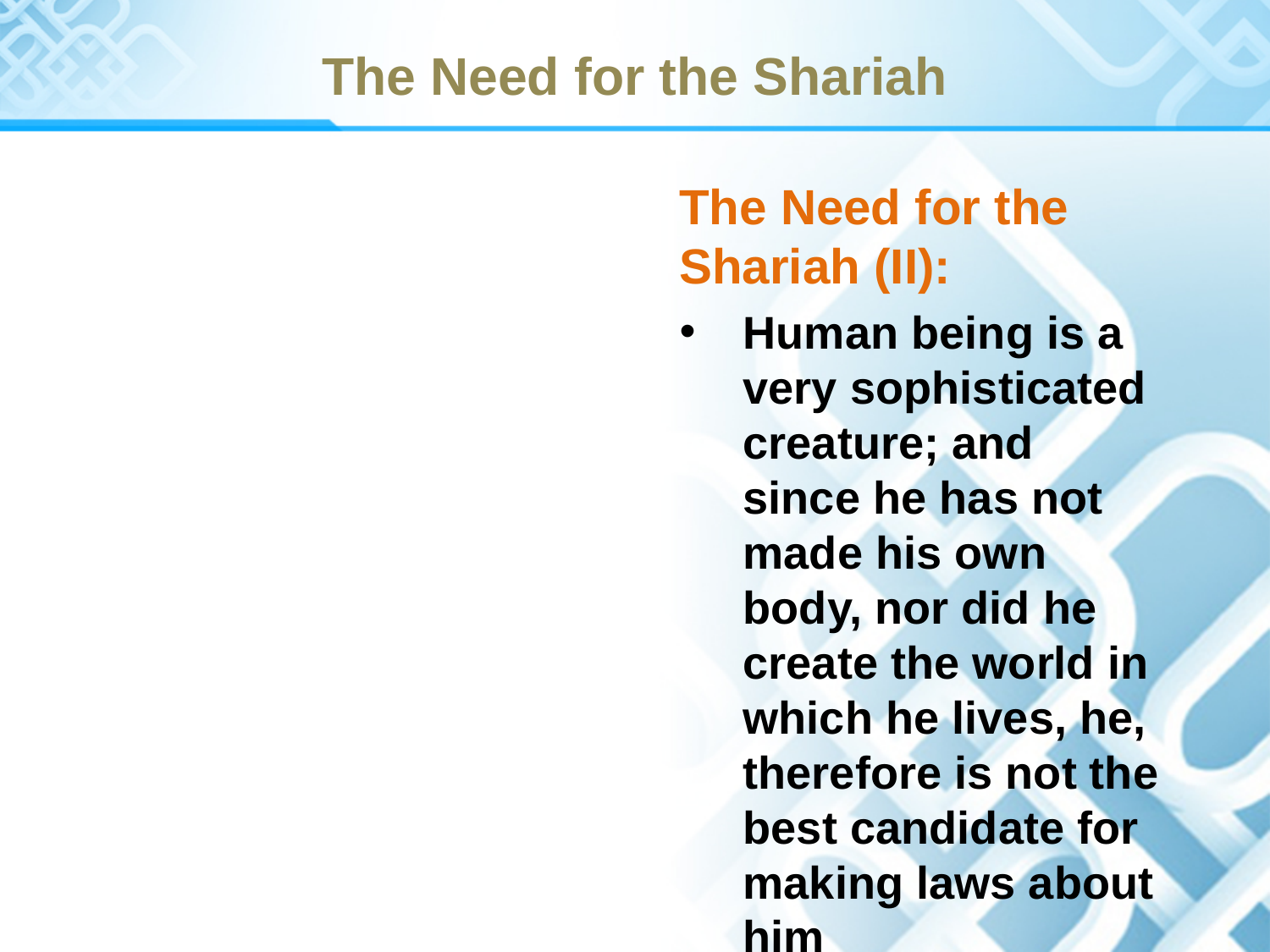

The Need for the Shariah
The Need for the Shariah (II):
Human being is a very sophisticated creature; and since he has not made his own body, nor did he create the world in which he lives, he, therefore is not the best candidate for making laws about him